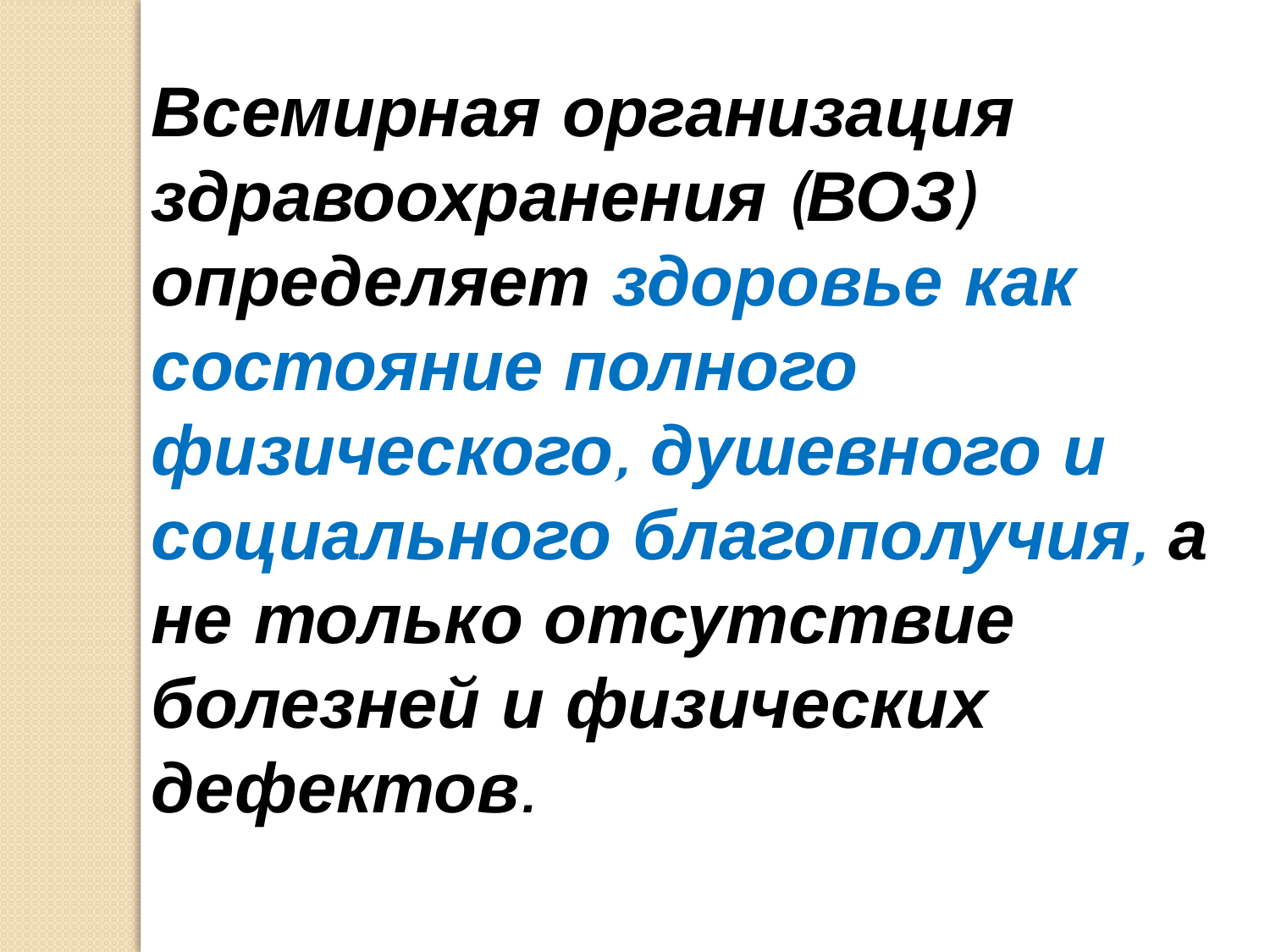

Всемирная организация здравоохранения (ВОЗ) определяет здоровье как состояние полного физического, душевного и социального благополучия, а не только отсутствие болезней и физических дефектов.